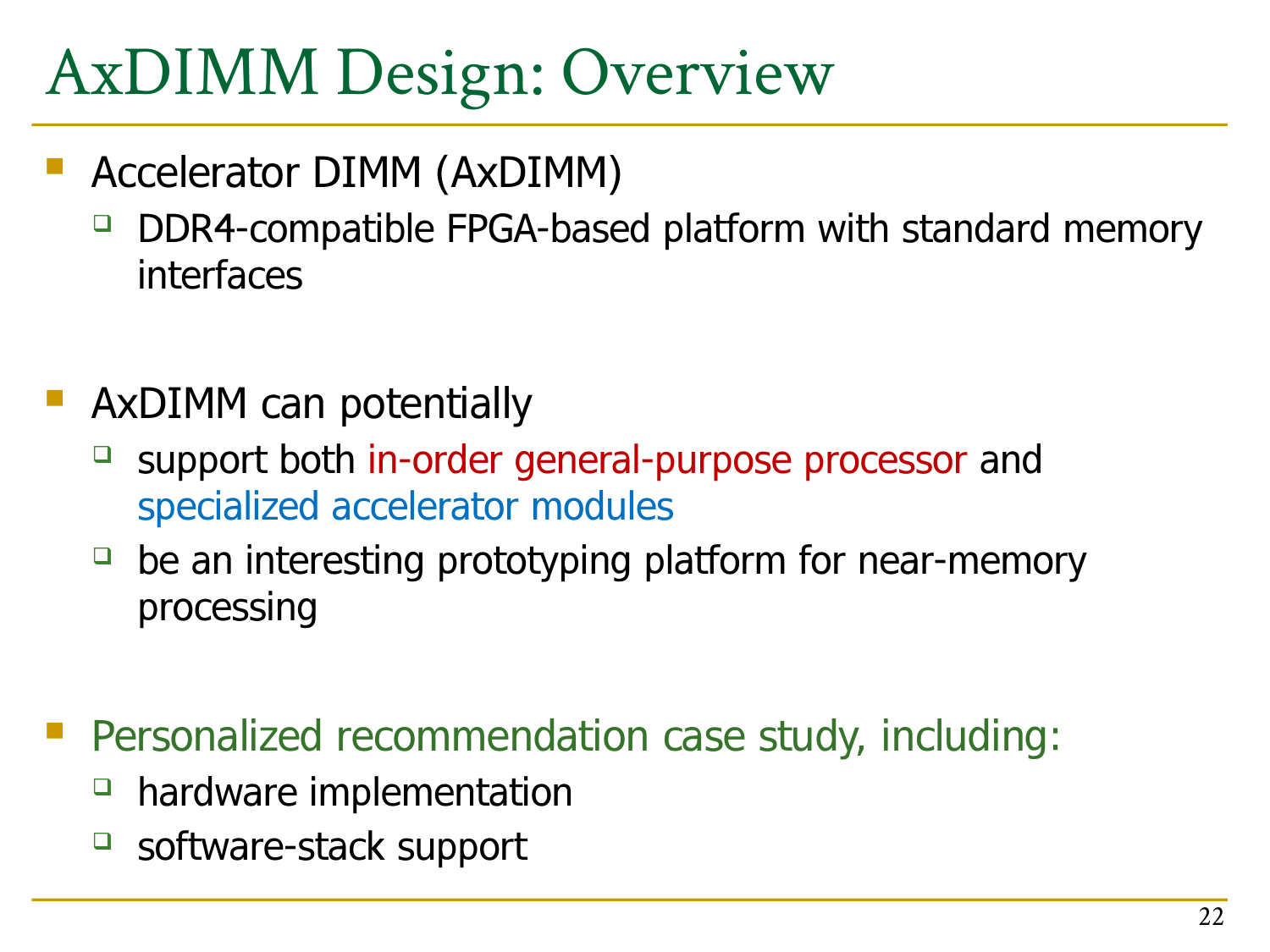

# AxDIMM Design: Overview
Accelerator DIMM (AxDIMM)
DDR4-compatible FPGA-based platform with standard memory interfaces

AxDIMM can potentially
support both in-order general-purpose processor and specialized accelerator modules
be an interesting prototyping platform for near-memory processing

Personalized recommendation case study, including:
hardware implementation
software-stack support
22